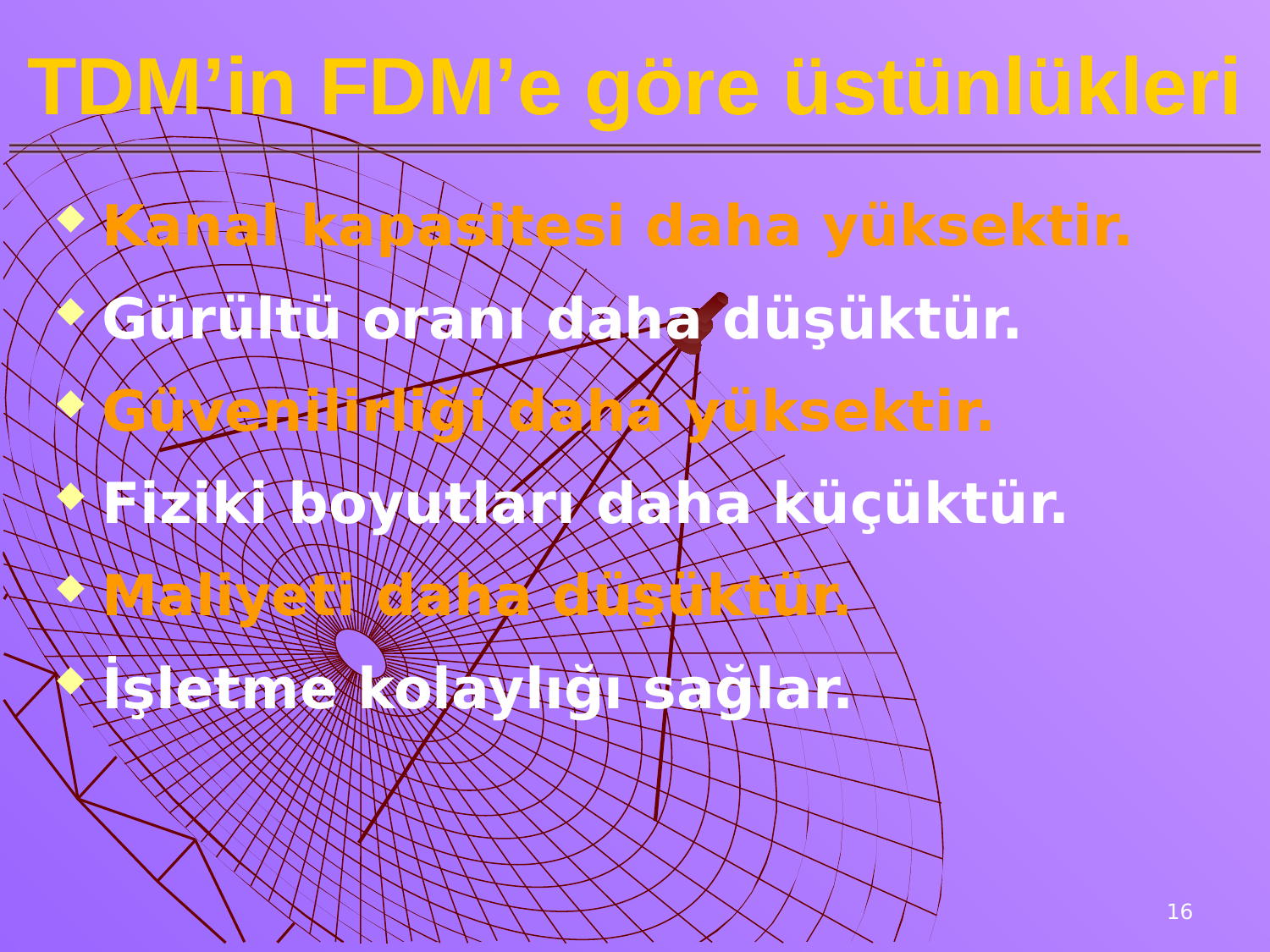

# TDM’in FDM’e göre üstünlükleri
Kanal kapasitesi daha yüksektir.
Gürültü oranı daha düşüktür.
Güvenilirliği daha yüksektir.
Fiziki boyutları daha küçüktür.
Maliyeti daha düşüktür.
İşletme kolaylığı sağlar.
16